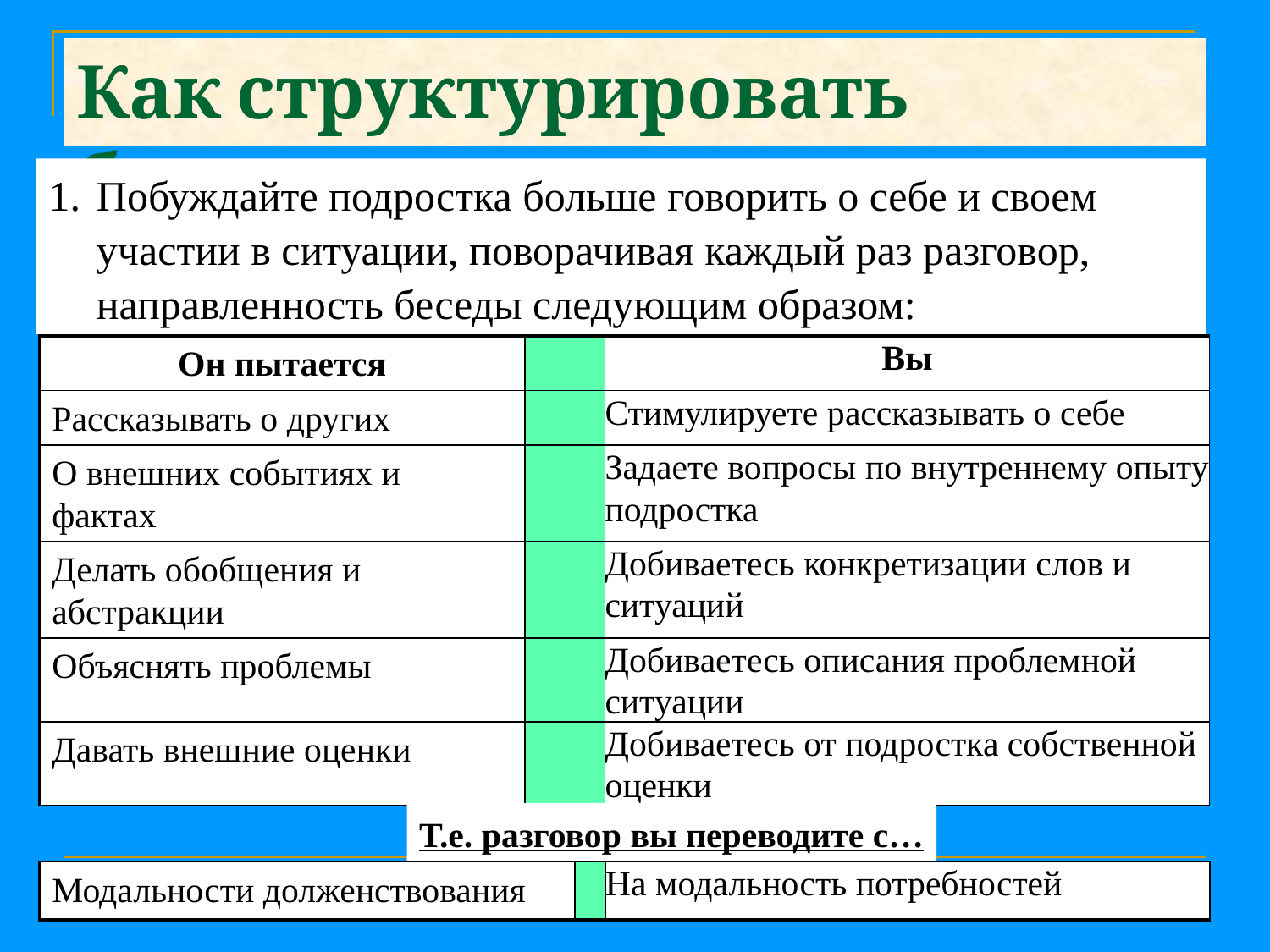

# Как структурировать беседу?
Побуждайте подростка больше говорить о себе и своем участии в ситуации, поворачивая каждый раз разговор, направленность беседы следующим образом:
| Он пытается |  | Вы |
| --- | --- | --- |
| Рассказывать о других |  | Стимулируете рассказывать о себе |
| О внешних событиях и фактах |  | Задаете вопросы по внутреннему опыту подростка |
| Делать обобщения и абстракции |  | Добиваетесь конкретизации слов и ситуаций |
| Объяснять проблемы |  | Добиваетесь описания проблемной ситуации |
| Давать внешние оценки |  | Добиваетесь от подростка собственной оценки |
Т.е. разговор вы переводите с…
| Модальности долженствования |  | На модальность потребностей |
| --- | --- | --- |